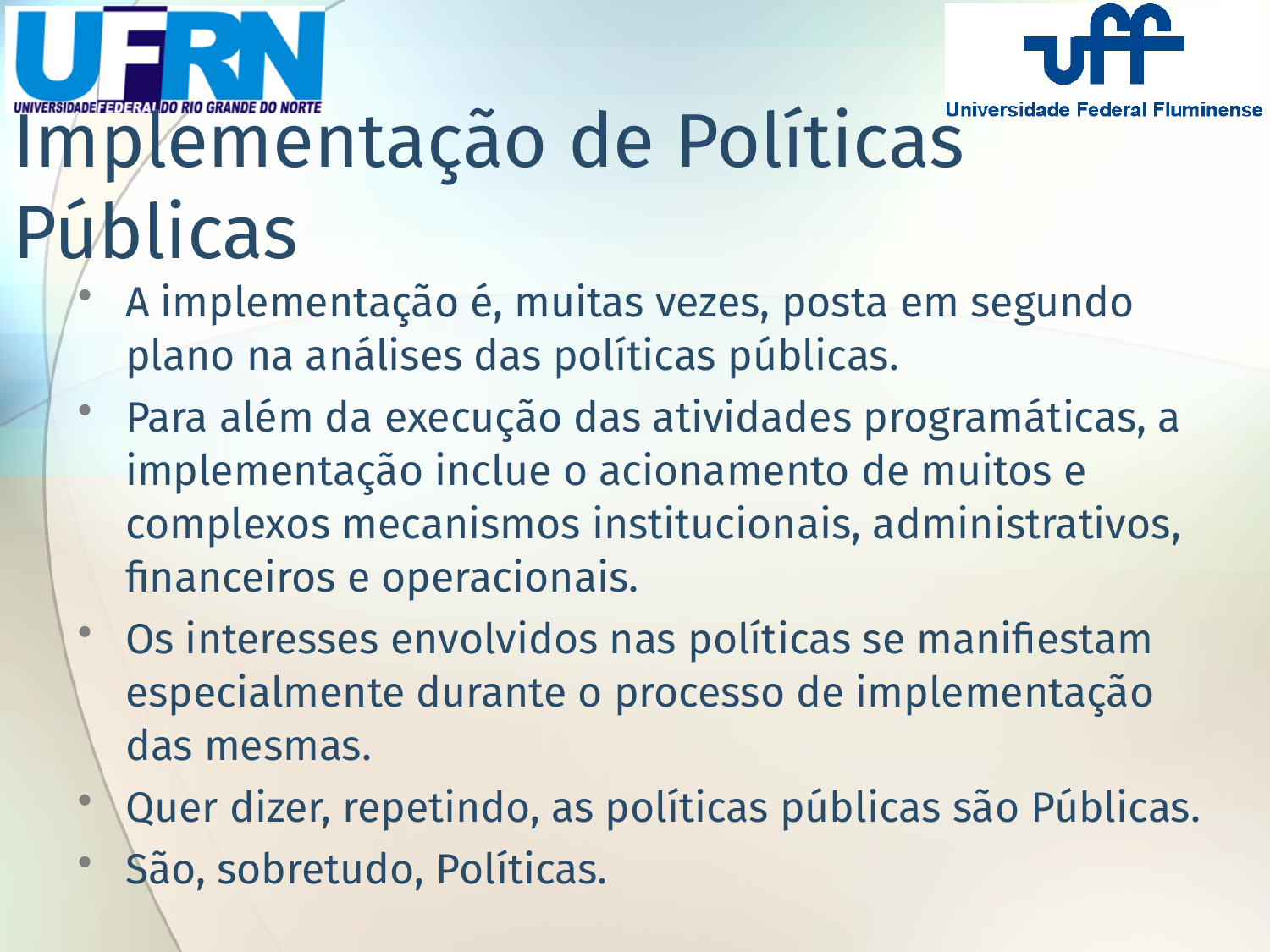

# Implementação de Políticas Públicas
A implementação é, muitas vezes, posta em segundo plano na análises das políticas públicas.
Para além da execução das atividades programáticas, a implementação inclue o acionamento de muitos e complexos mecanismos institucionais, administrativos, financeiros e operacionais.
Os interesses envolvidos nas políticas se manifiestam especialmente durante o processo de implementação das mesmas.
Quer dizer, repetindo, as políticas públicas são Públicas.
São, sobretudo, Políticas.